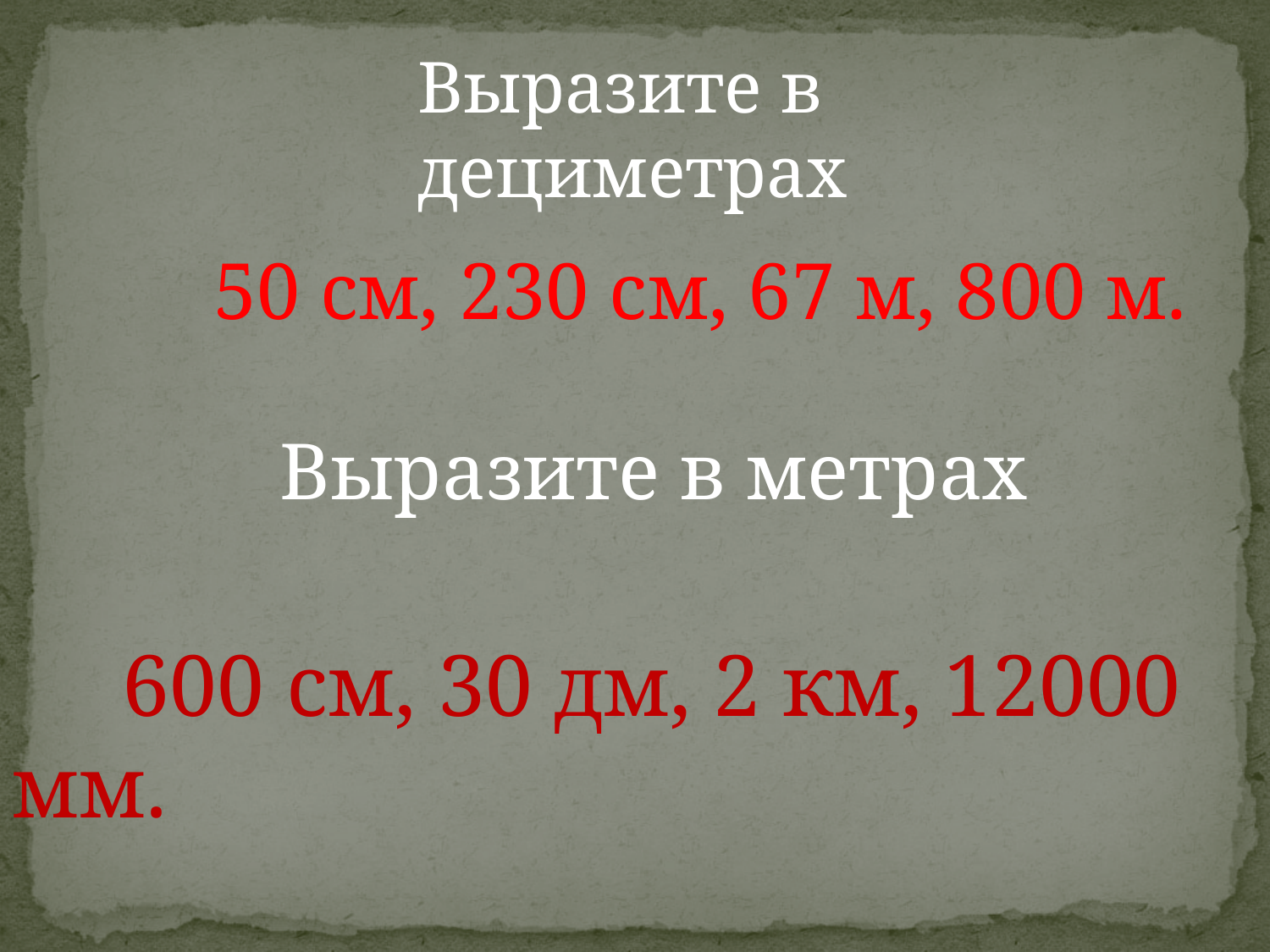

Выразите в дециметрах
          50 см, 230 см, 67 м, 800 м.
Выразите в метрах
     600 см, 30 дм, 2 км, 12000 мм.